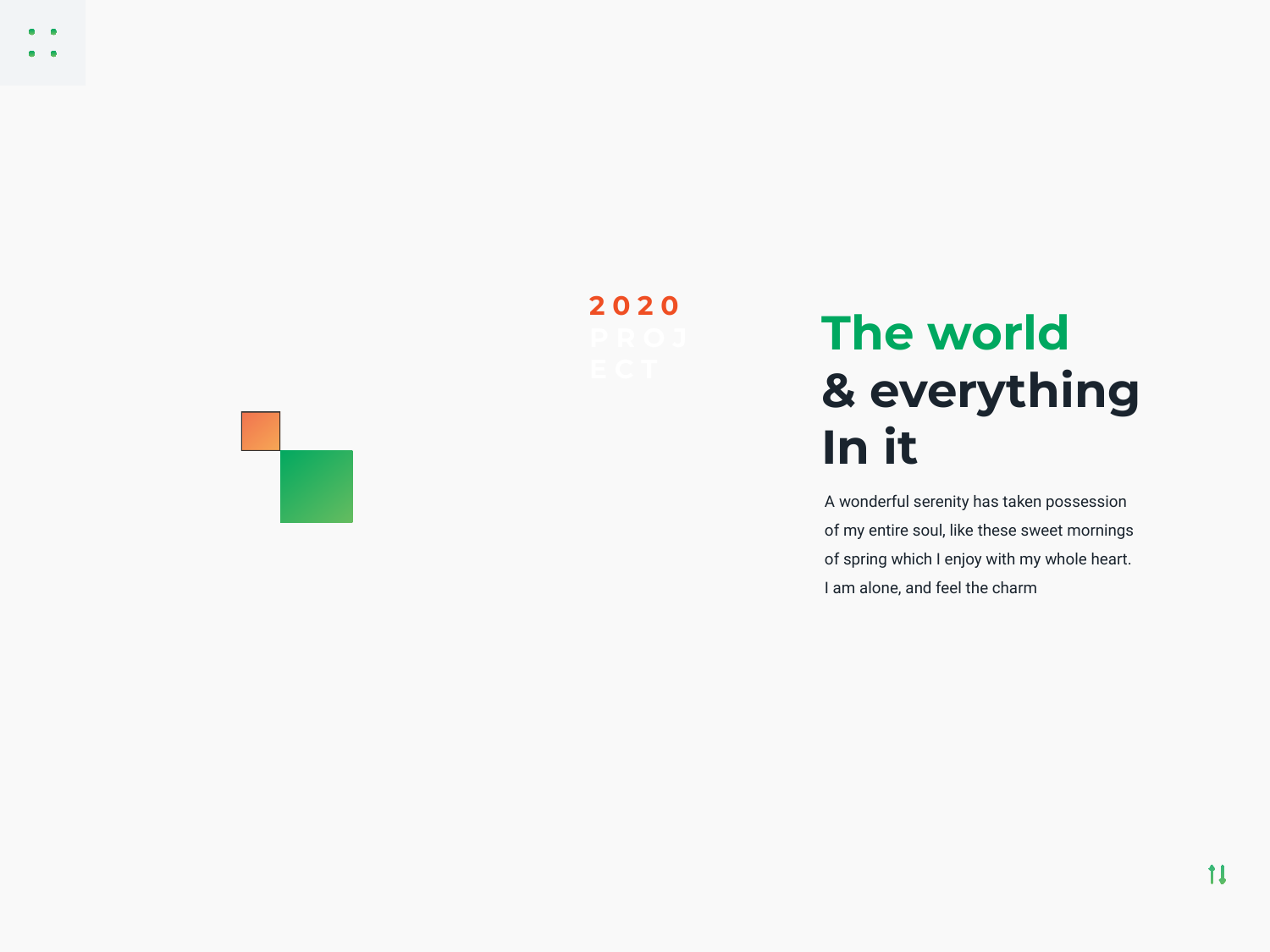

The world
& everything
In it
2 0 2 0
P R O J E C T

A wonderful serenity has taken possession of my entire soul, like these sweet mornings of spring which I enjoy with my whole heart. I am alone, and feel the charm